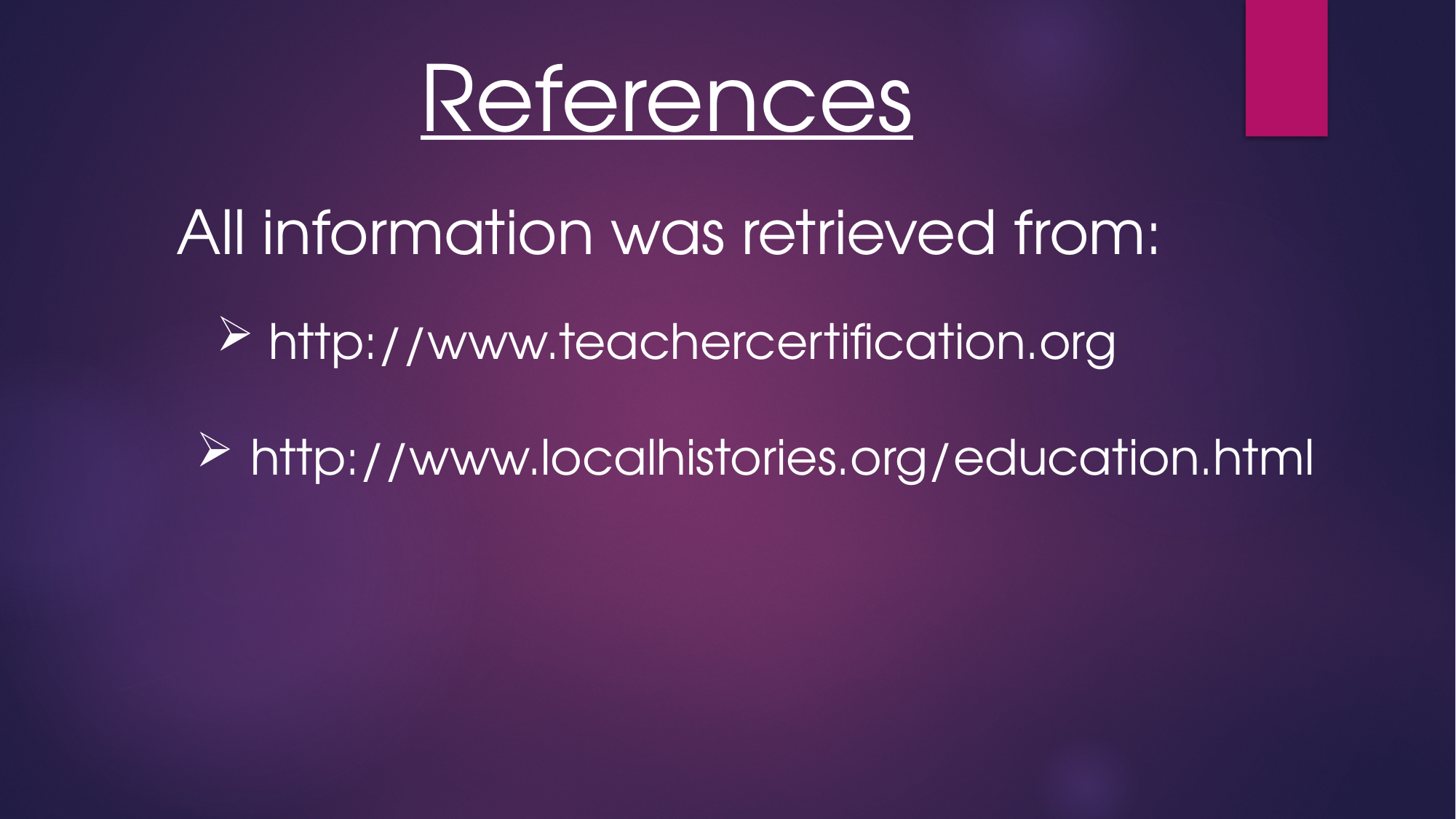

References
All information was retrieved from:
 http://www.teachercertification.org
http://www.localhistories.org/education.html